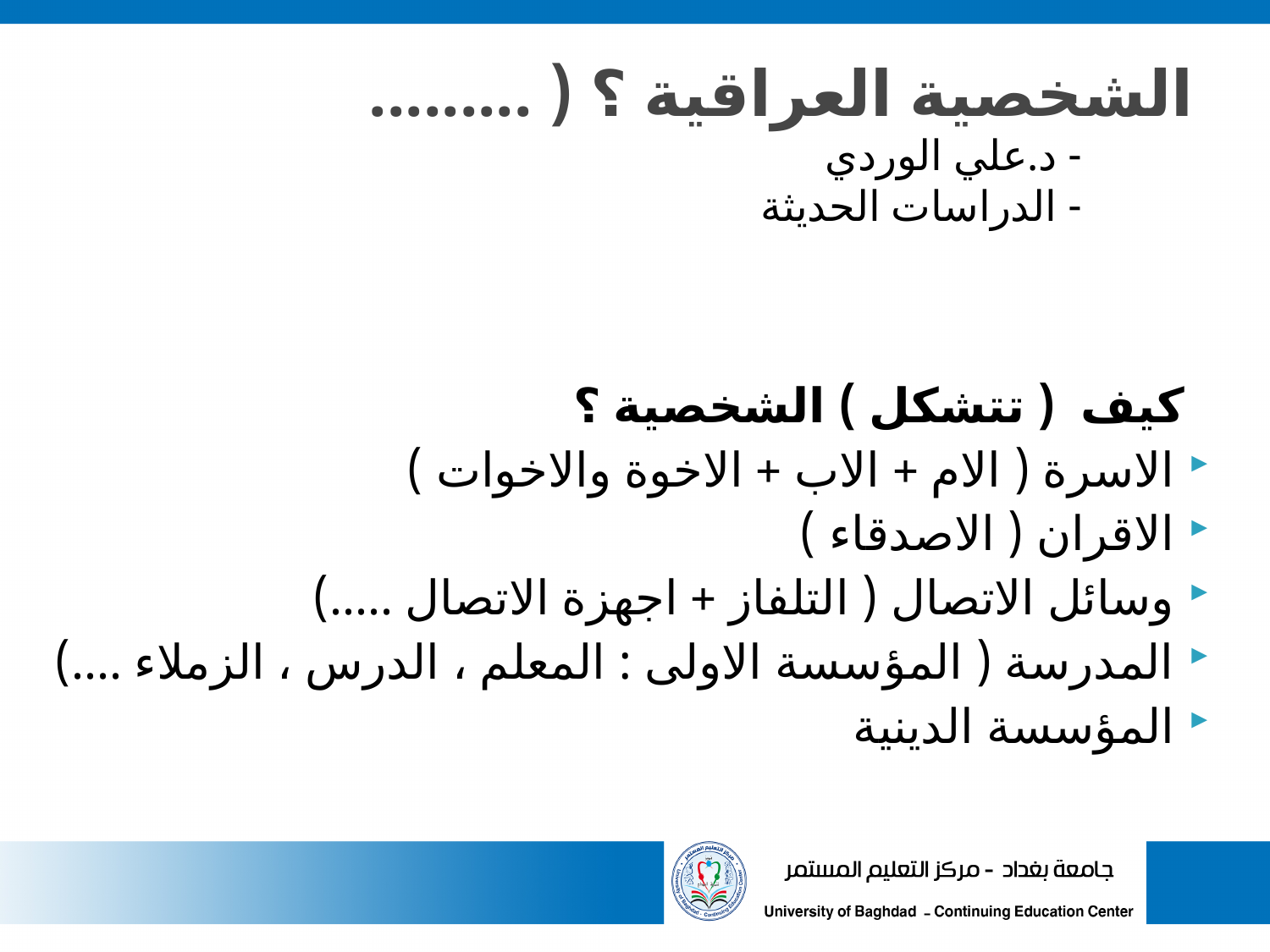

# الشخصية العراقية ؟ ( ......... - د.علي الوردي - الدراسات الحديثة

  كيف  ( تتشكل ) الشخصية ؟
الاسرة ( الام + الاب + الاخوة والاخوات )
الاقران ( الاصدقاء )
وسائل الاتصال ( التلفاز + اجهزة الاتصال .....)
المدرسة ( المؤسسة الاولى : المعلم ، الدرس ، الزملاء ....)
المؤسسة الدينية